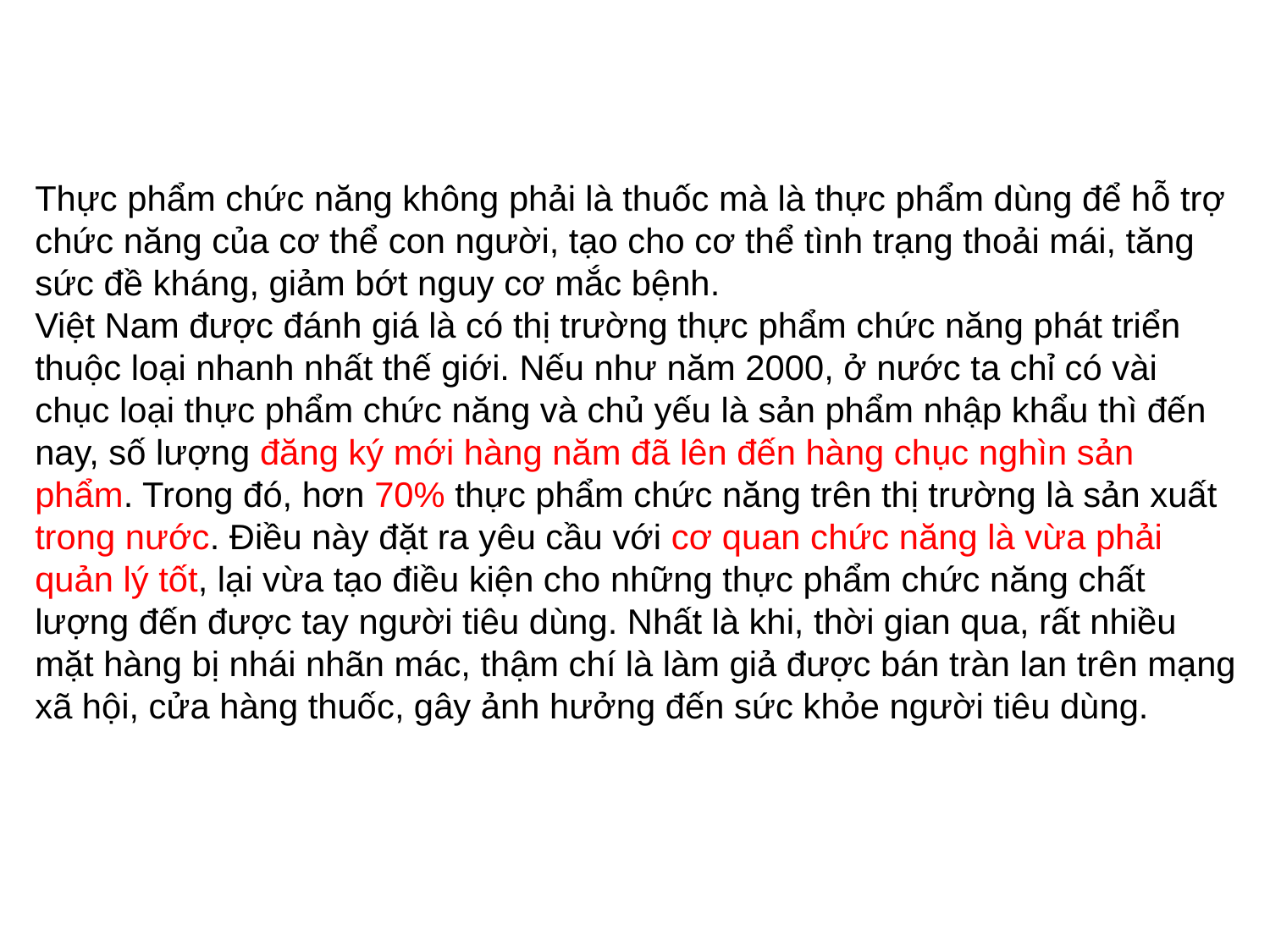

Thực phẩm chức năng không phải là thuốc mà là thực phẩm dùng để hỗ trợ chức năng của cơ thể con người, tạo cho cơ thể tình trạng thoải mái, tăng sức đề kháng, giảm bớt nguy cơ mắc bệnh.
Việt Nam được đánh giá là có thị trường thực phẩm chức năng phát triển thuộc loại nhanh nhất thế giới. Nếu như năm 2000, ở nước ta chỉ có vài chục loại thực phẩm chức năng và chủ yếu là sản phẩm nhập khẩu thì đến nay, số lượng đăng ký mới hàng năm đã lên đến hàng chục nghìn sản phẩm. Trong đó, hơn 70% thực phẩm chức năng trên thị trường là sản xuất trong nước. Điều này đặt ra yêu cầu với cơ quan chức năng là vừa phải quản lý tốt, lại vừa tạo điều kiện cho những thực phẩm chức năng chất lượng đến được tay người tiêu dùng. Nhất là khi, thời gian qua, rất nhiều mặt hàng bị nhái nhãn mác, thậm chí là làm giả được bán tràn lan trên mạng xã hội, cửa hàng thuốc, gây ảnh hưởng đến sức khỏe người tiêu dùng.